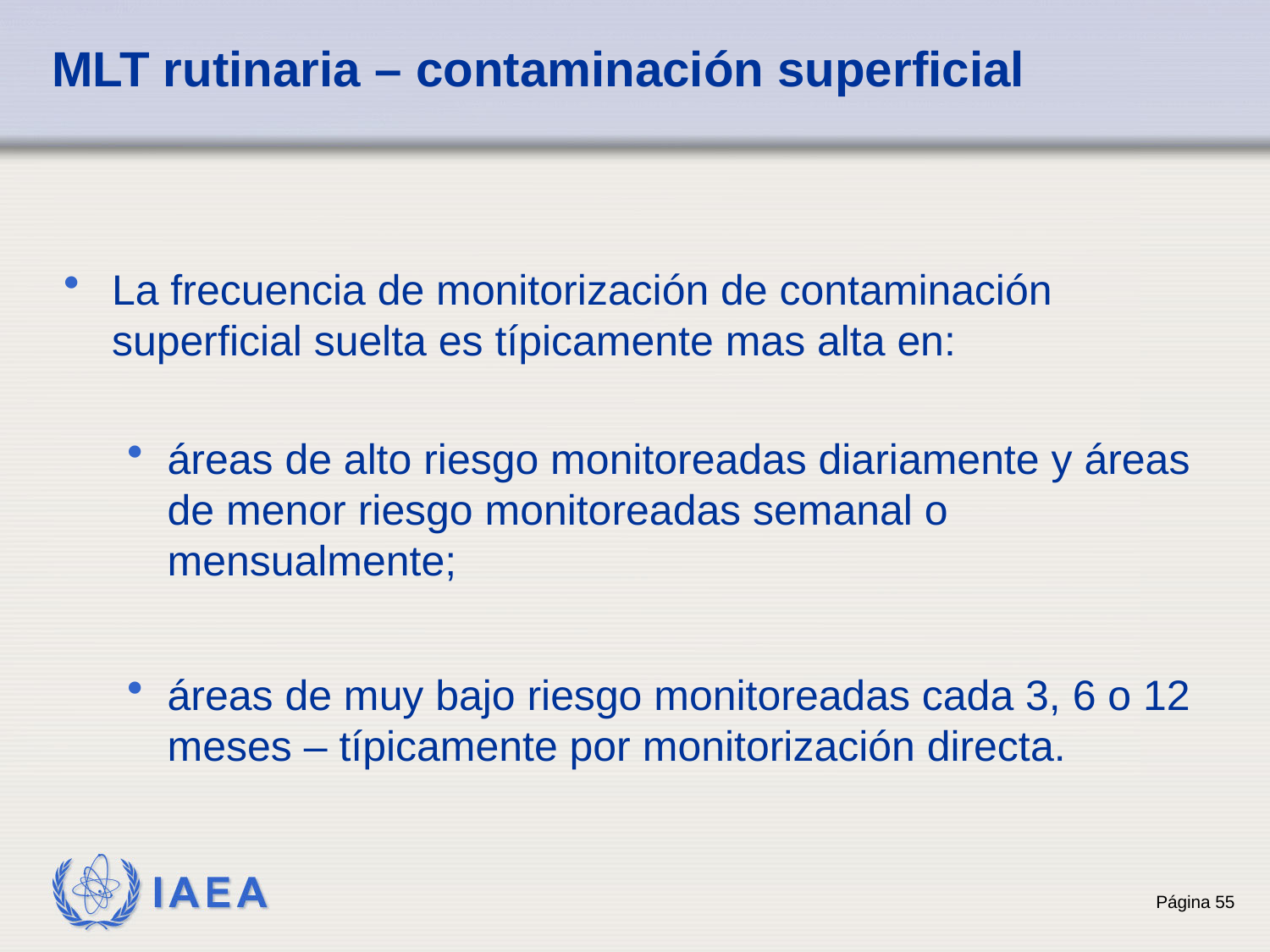

# MLT rutinaria – contaminación superficial
La frecuencia de monitorización de contaminación superficial suelta es típicamente mas alta en:

áreas de alto riesgo monitoreadas diariamente y áreas de menor riesgo monitoreadas semanal o mensualmente;

áreas de muy bajo riesgo monitoreadas cada 3, 6 o 12 meses – típicamente por monitorización directa.

55